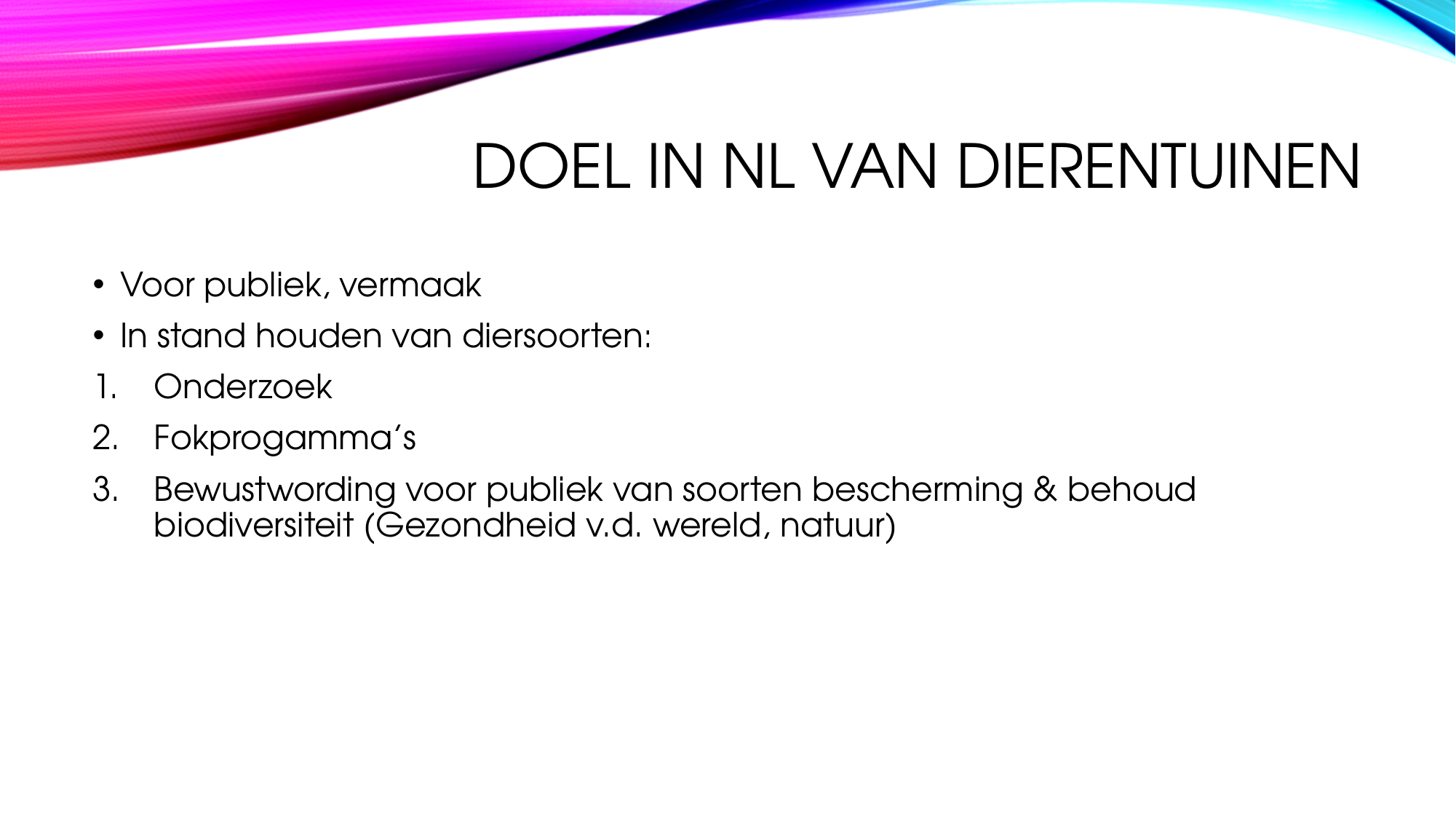

# Doel in NL van dierentuinen
Voor publiek, vermaak
In stand houden van diersoorten:
Onderzoek
Fokprogamma’s
Bewustwording voor publiek van soorten bescherming & behoud biodiversiteit (Gezondheid v.d. wereld, natuur)